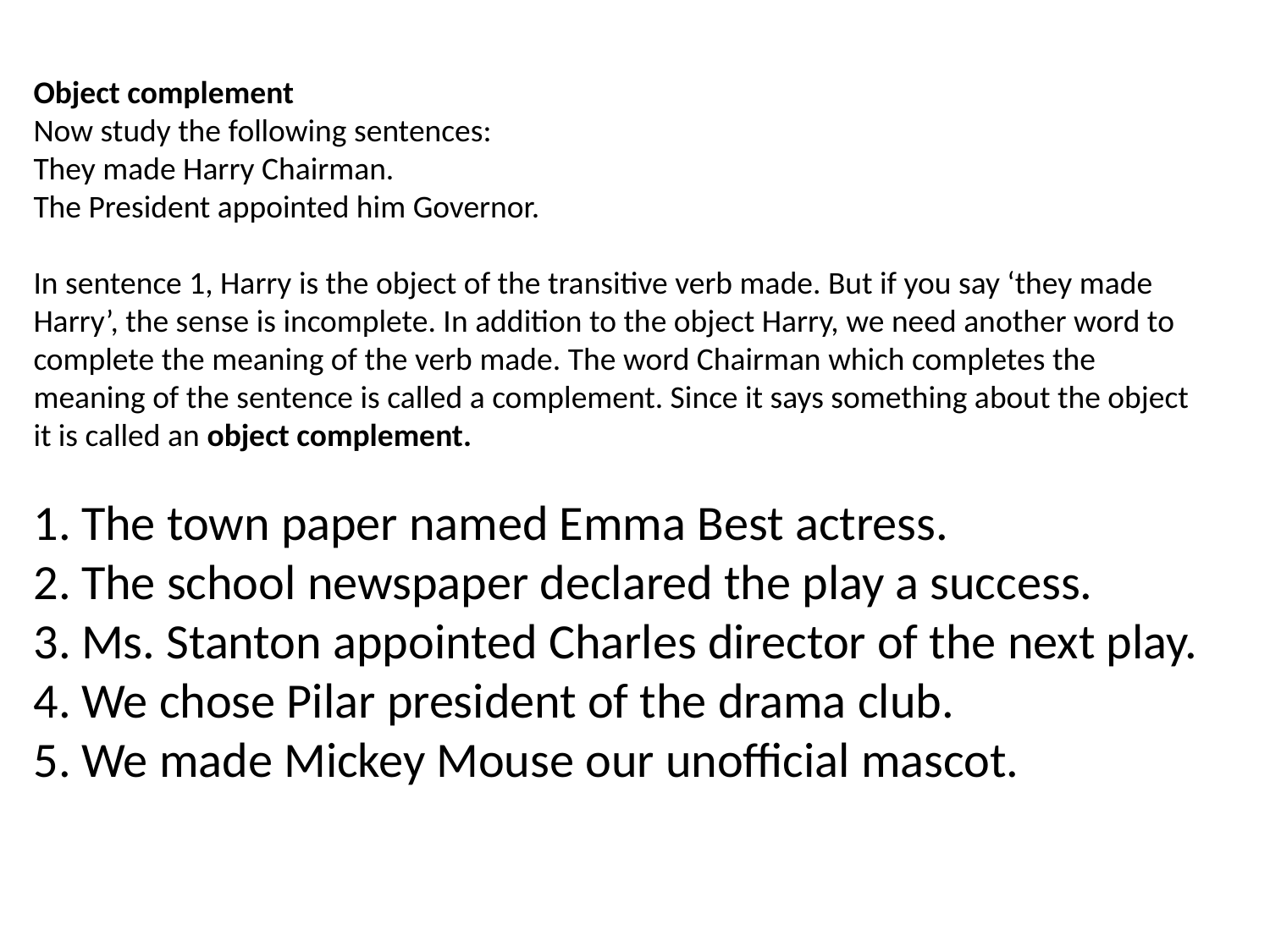

Object complement
Now study the following sentences:
They made Harry Chairman.
The President appointed him Governor.

In sentence 1, Harry is the object of the transitive verb made. But if you say ‘they made Harry’, the sense is incomplete. In addition to the object Harry, we need another word to complete the meaning of the verb made. The word Chairman which completes the meaning of the sentence is called a complement. Since it says something about the object it is called an object complement.

The town paper named Emma Best actress.
The school newspaper declared the play a success.
Ms. Stanton appointed Charles director of the next play.
We chose Pilar president of the drama club.
We made Mickey Mouse our unofficial mascot.